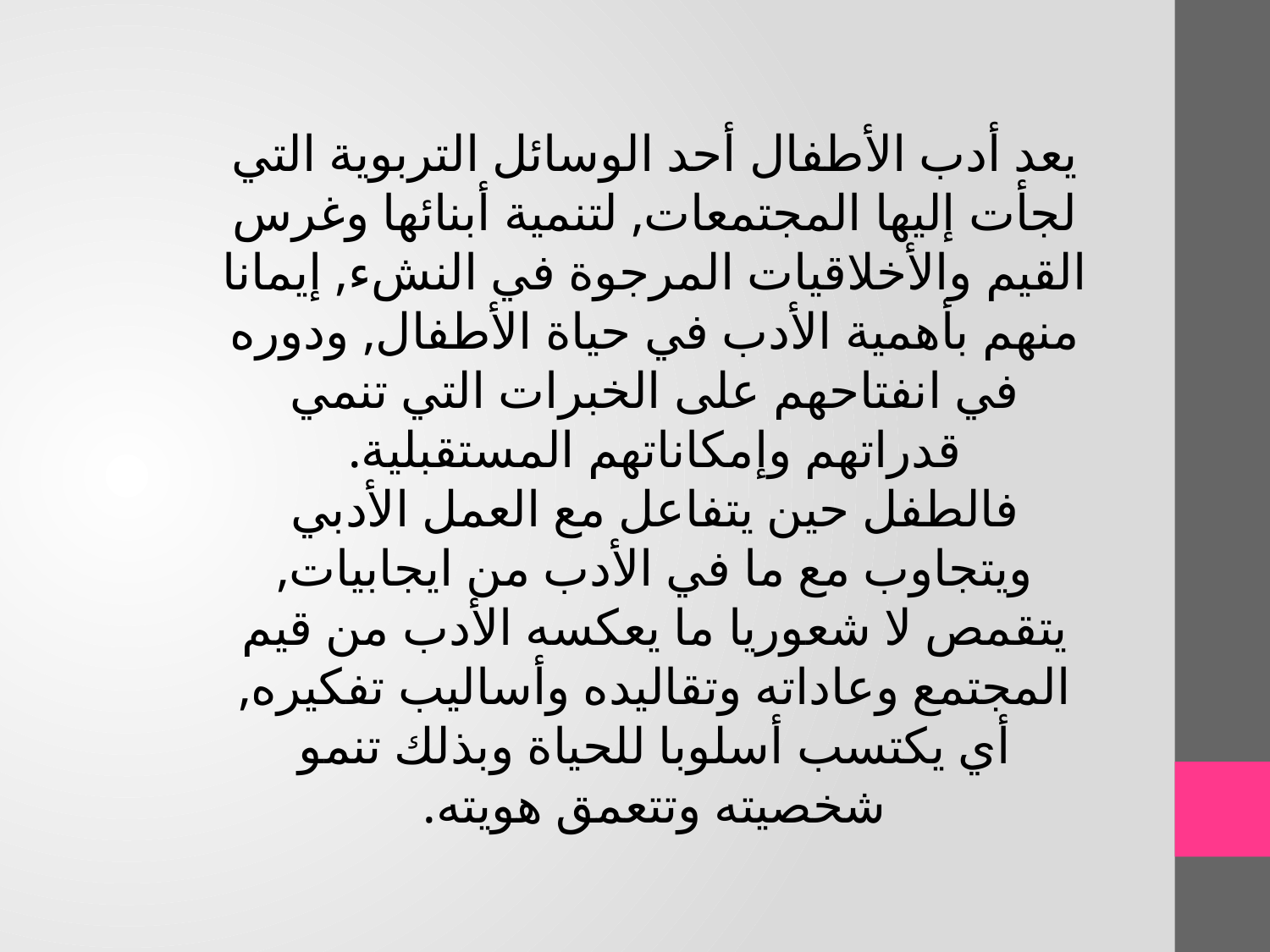

يعد أدب الأطفال أحد الوسائل التربوية التي لجأت إليها المجتمعات, لتنمية أبنائها وغرس القيم والأخلاقيات المرجوة في النشء, إيمانا منهم بأهمية الأدب في حياة الأطفال, ودوره في انفتاحهم على الخبرات التي تنمي قدراتهم وإمكاناتهم المستقبلية.
فالطفل حين يتفاعل مع العمل الأدبي ويتجاوب مع ما في الأدب من ايجابيات, يتقمص لا شعوريا ما يعكسه الأدب من قيم المجتمع وعاداته وتقاليده وأساليب تفكيره, أي يكتسب أسلوبا للحياة وبذلك تنمو شخصيته وتتعمق هويته.